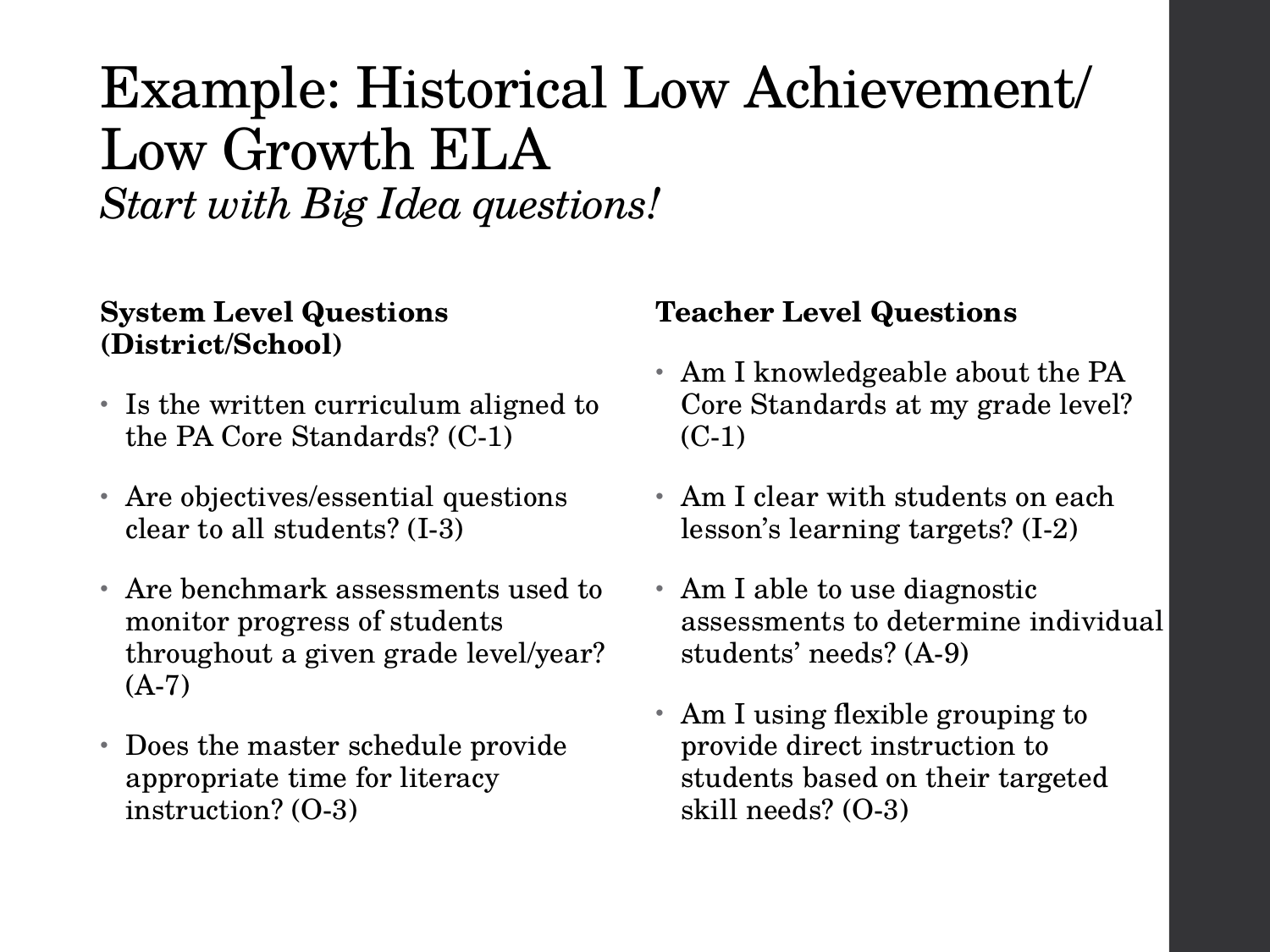

# Example: Historical Low Achievement/ Low Growth ELA Start with Big Idea questions!
System Level Questions (District/School)
Is the written curriculum aligned to the PA Core Standards? (C-1)
Are objectives/essential questions clear to all students? (I-3)
Are benchmark assessments used to monitor progress of students throughout a given grade level/year? (A-7)
Does the master schedule provide appropriate time for literacy instruction? (O-3)
Teacher Level Questions
Am I knowledgeable about the PA Core Standards at my grade level? (C-1)
Am I clear with students on each lesson’s learning targets? (I-2)
Am I able to use diagnostic assessments to determine individual students’ needs? (A-9)
Am I using flexible grouping to provide direct instruction to students based on their targeted skill needs? (O-3)